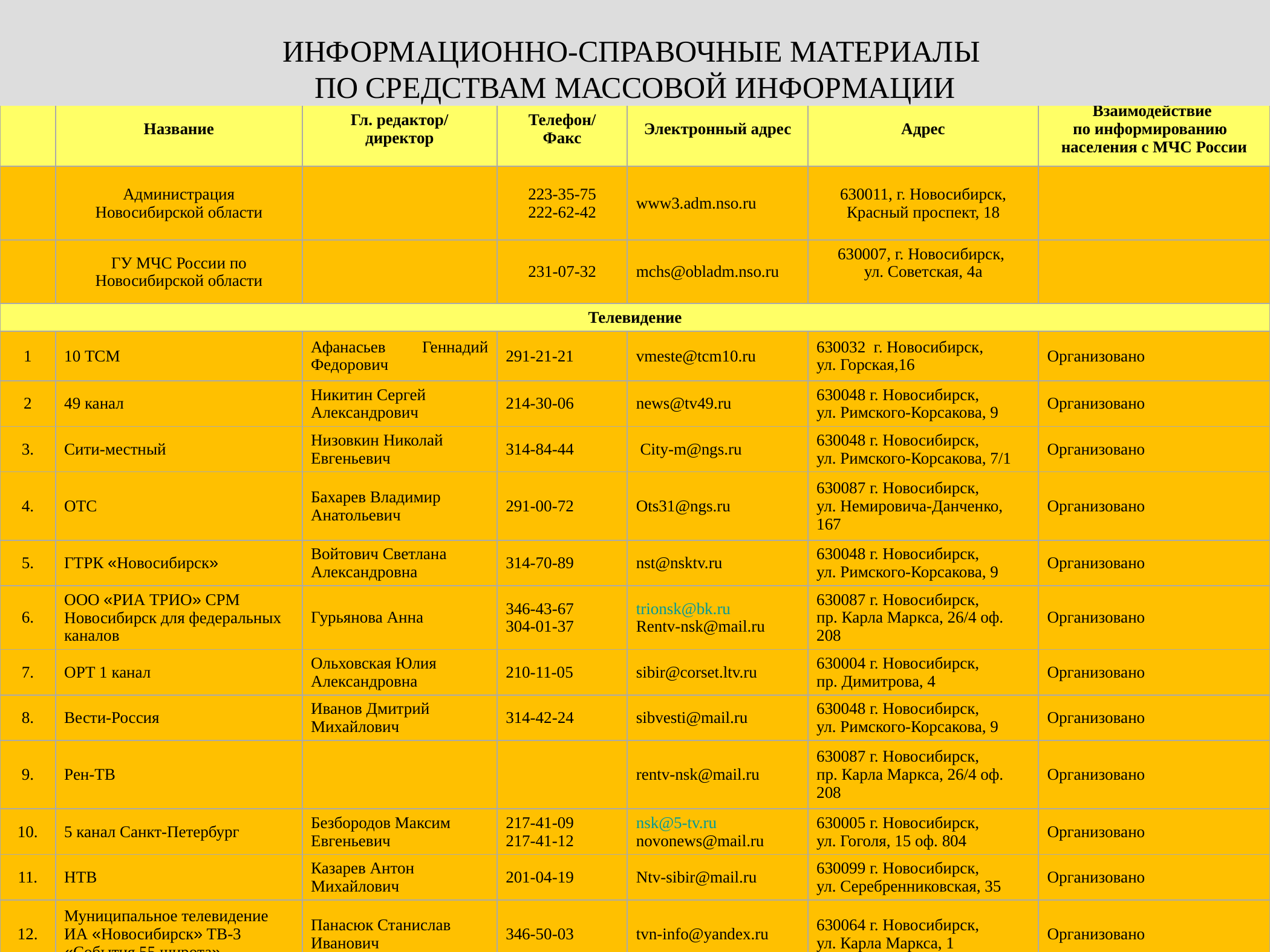

ИНФОРМАЦИОННО-СПРАВОЧНЫЕ МАТЕРИАЛЫ
ПО СРЕДСТВАМ МАССОВОЙ ИНФОРМАЦИИ
|  | Название | Гл. редактор/ директор | Телефон/ Факс | Электронный адрес | Адрес | Взаимодействие по информированию населения с МЧС России |
| --- | --- | --- | --- | --- | --- | --- |
|  | Администрация Новосибирской области |  | 223-35-75 222-62-42 | www3.adm.nso.ru | 630011, г. Новосибирск, Красный проспект, 18 |  |
|  | ГУ МЧС России по Новосибирской области |  | 231-07-32 | mchs@obladm.nso.ru | 630007, г. Новосибирск, ул. Cоветская, 4а |  |
| Телевидение |  |  |  |  |  |  |
| 1 | 10 ТСМ | Афанасьев Геннадий Федорович | 291-21-21 | vmeste@tcm10.ru | 630032 г. Новосибирск, ул. Горская,16 | Организовано |
| 2 | 49 канал | Никитин Сергей Александрович | 214-30-06 | news@tv49.ru | 630048 г. Новосибирск, ул. Римского-Корсакова, 9 | Организовано |
| 3. | Сити-местный | Низовкин Николай Евгеньевич | 314-84-44 | City-m@ngs.ru | 630048 г. Новосибирск, ул. Римского-Корсакова, 7/1 | Организовано |
| 4. | ОТС | Бахарев Владимир Анатольевич | 291-00-72 | Ots31@ngs.ru | 630087 г. Новосибирск, ул. Немировича-Данченко, 167 | Организовано |
| 5. | ГТРК «Новосибирск» | Войтович Светлана Александровна | 314-70-89 | nst@nsktv.ru | 630048 г. Новосибирск, ул. Римского-Корсакова, 9 | Организовано |
| 6. | ООО «РИА ТРИО» СРМ Новосибирск для федеральных каналов | Гурьянова Анна | 346-43-67 304-01-37 | trionsk@bk.ru Rentv-nsk@mail.ru | 630087 г. Новосибирск, пр. Карла Маркса, 26/4 оф. 208 | Организовано |
| 7. | ОРТ 1 канал | Ольховская Юлия Александровна | 210-11-05 | sibir@corset.ltv.ru | 630004 г. Новосибирск, пр. Димитрова, 4 | Организовано |
| 8. | Вести-Россия | Иванов Дмитрий Михайлович | 314-42-24 | sibvesti@mail.ru | 630048 г. Новосибирск, ул. Римского-Корсакова, 9 | Организовано |
| 9. | Рен-ТВ |  |  | rentv-nsk@mail.ru | 630087 г. Новосибирск, пр. Карла Маркса, 26/4 оф. 208 | Организовано |
| 10. | 5 канал Санкт-Петербург | Безбородов Максим Евгеньевич | 217-41-09 217-41-12 | nsk@5-tv.ru novonews@mail.ru | 630005 г. Новосибирск, ул. Гоголя, 15 оф. 804 | Организовано |
| 11. | НТВ | Казарев Антон Михайлович | 201-04-19 | Ntv-sibir@mail.ru | 630099 г. Новосибирск, ул. Серебренниковская, 35 | Организовано |
| 12. | Муниципальное телевидение ИА «Новосибирск» ТВ-3 «События 55 широта» | Панасюк Станислав Иванович | 346-50-03 | tvn-info@yandex.ru | 630064 г. Новосибирск, ул. Карла Маркса, 1 | Организовано |